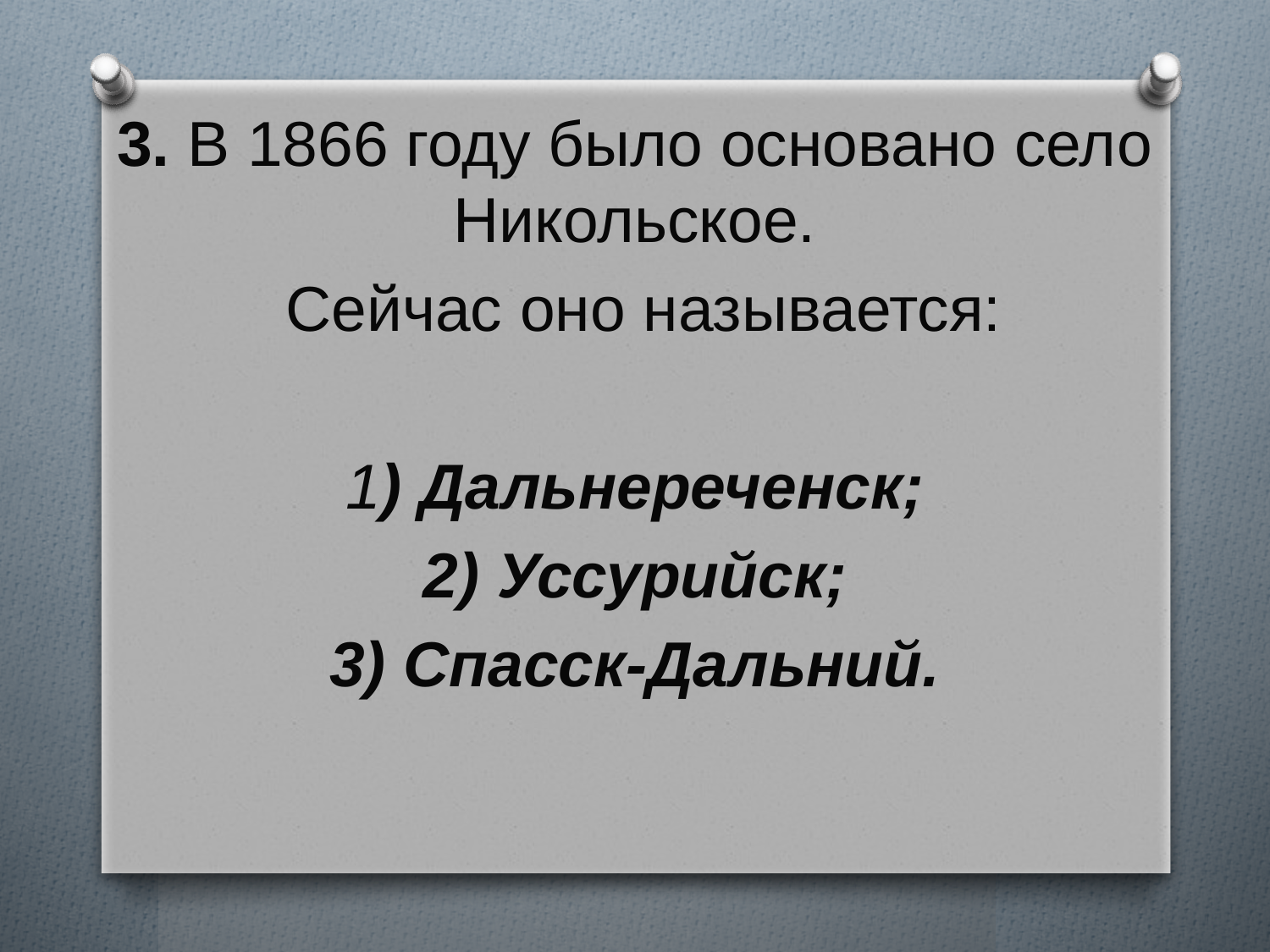

3. В 1866 году было основано село Никольское.
 Сейчас оно называется:

1) Дальнереченск;
2) Уссурийск;
3) Спасск-Дальний.